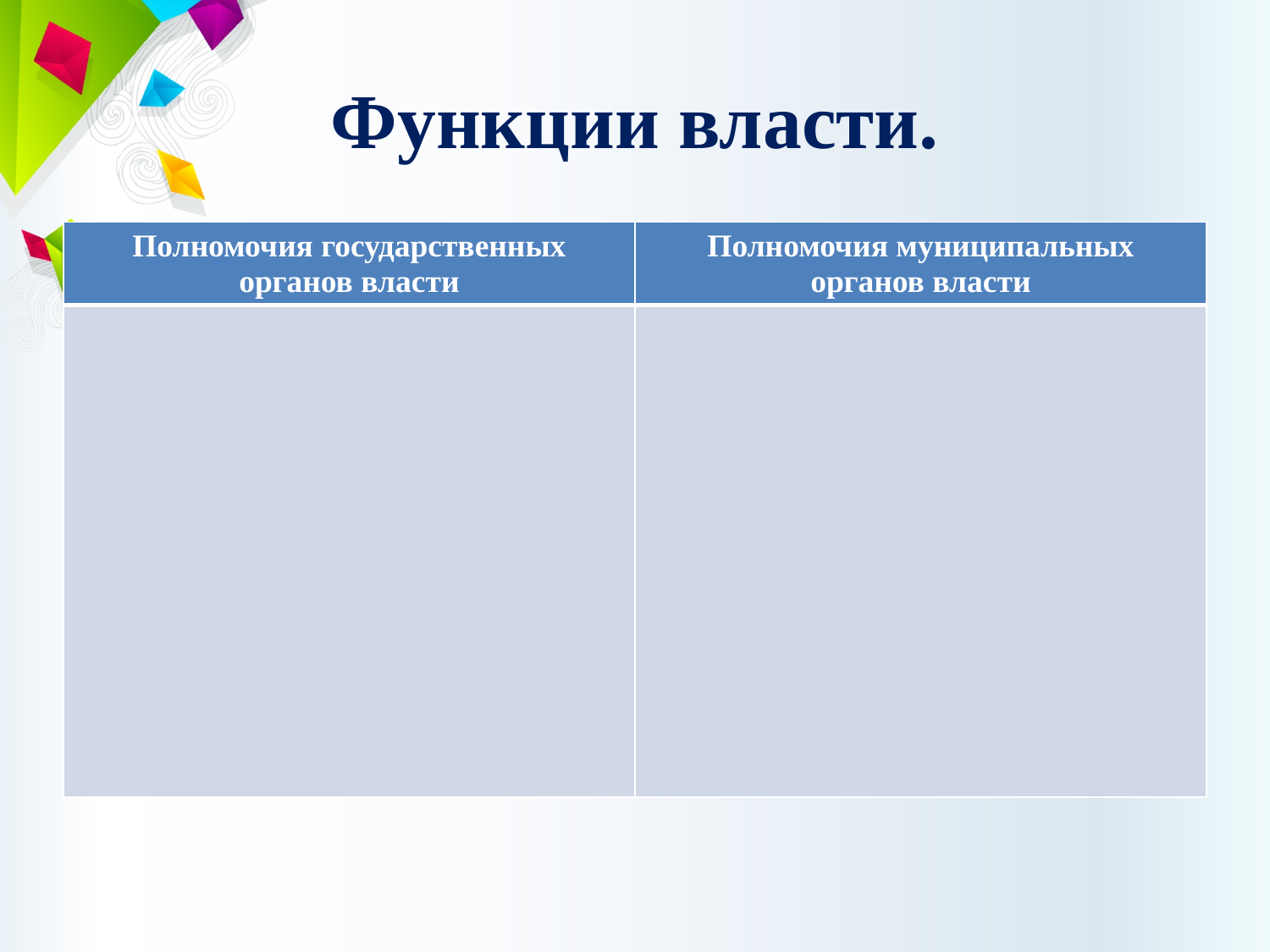

# Функции власти.
| Полномочия государственных органов власти | Полномочия муниципальных органов власти |
| --- | --- |
|  |  |